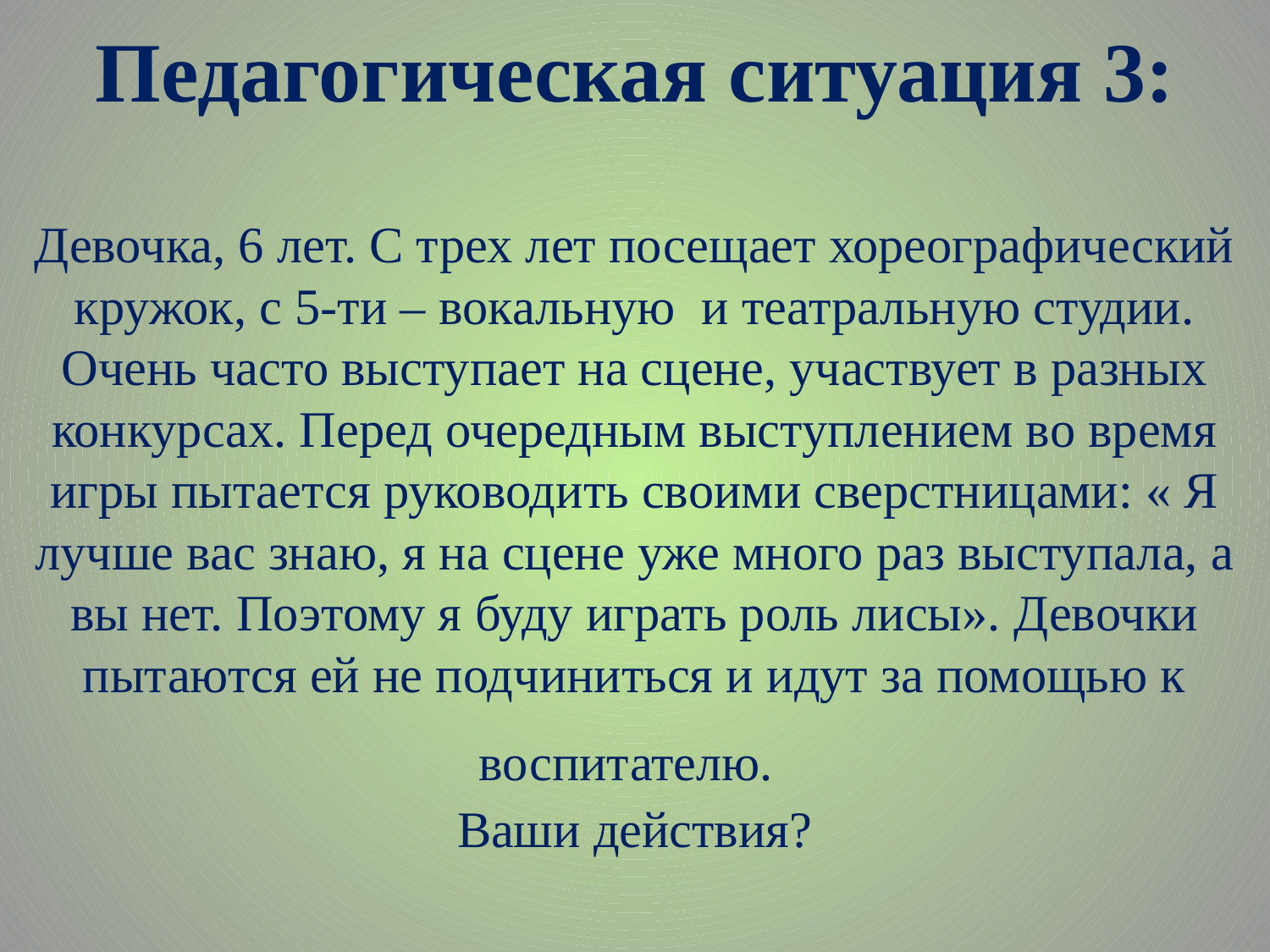

# Педагогическая ситуация 3: Девочка, 6 лет. С трех лет посещает хореографический кружок, с 5-ти – вокальную  и театральную студии. Очень часто выступает на сцене, участвует в разных конкурсах. Перед очередным выступлением во время игры пытается руководить своими сверстницами: « Я лучше вас знаю, я на сцене уже много раз выступала, а вы нет. Поэтому я буду играть роль лисы». Девочки пытаются ей не подчиниться и идут за помощью к воспитателю. Ваши действия?